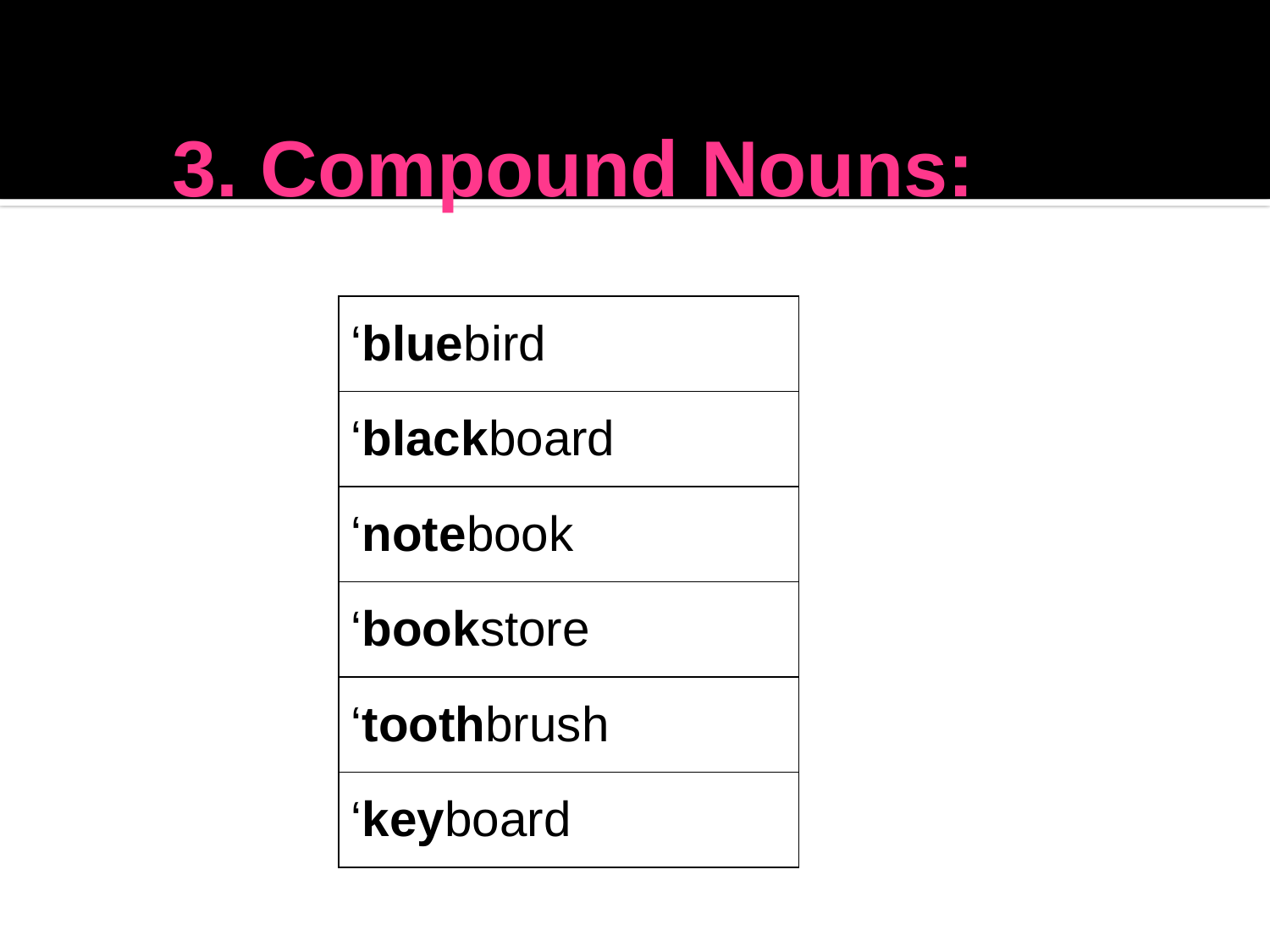

# 3. Compound Nouns:
| ‘bluebird |
| --- |
| ‘blackboard |
| ‘notebook |
| ‘bookstore |
| ‘toothbrush |
| ‘keyboard |